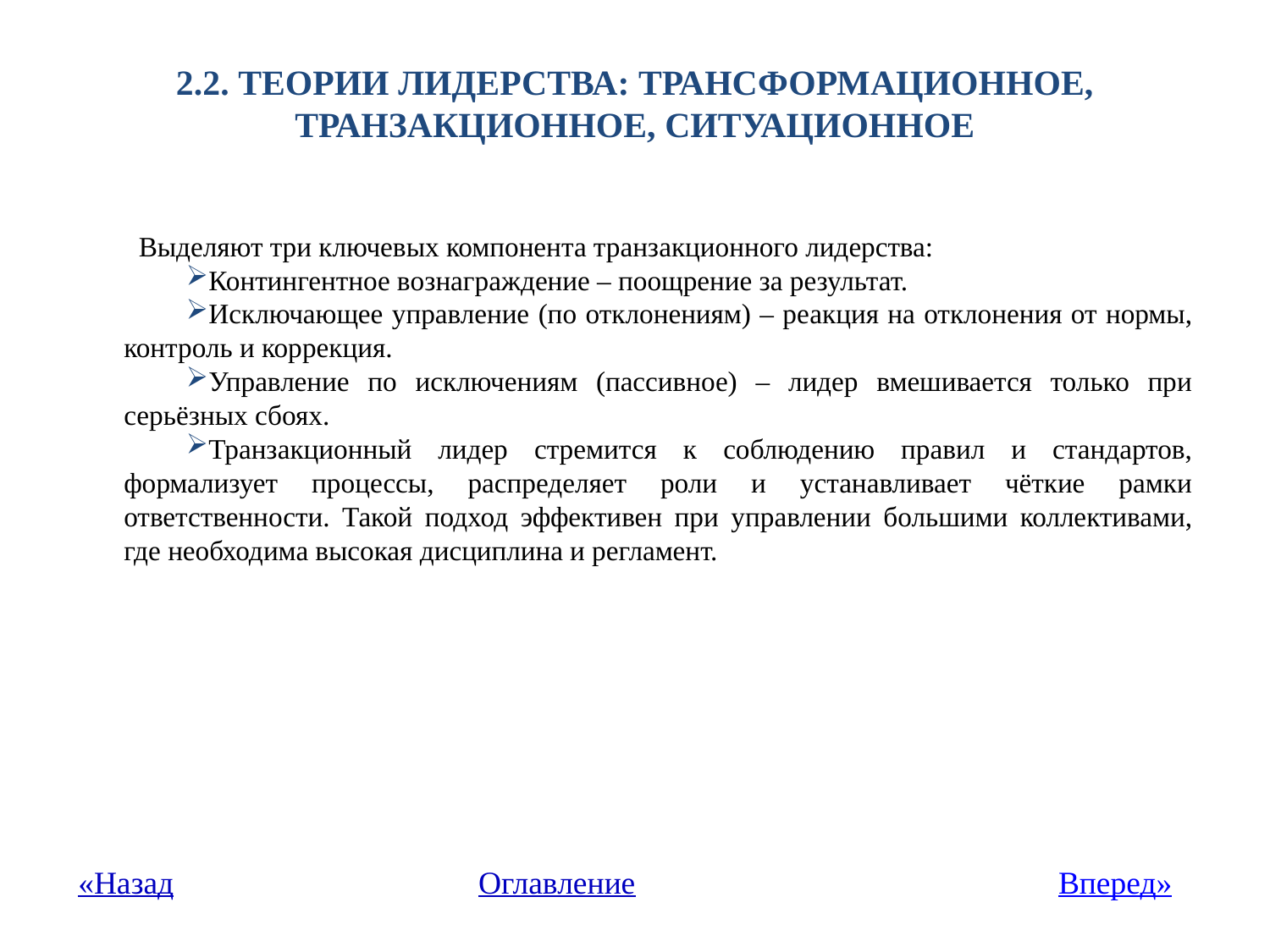

# 2.2. Теории лидерства: трансформационное, транзакционное, ситуационное
Выделяют три ключевых компонента транзакционного лидерства:
Контингентное вознаграждение – поощрение за результат.
Исключающее управление (по отклонениям) – реакция на отклонения от нормы, контроль и коррекция.
Управление по исключениям (пассивное) – лидер вмешивается только при серьёзных сбоях.
Транзакционный лидер стремится к соблюдению правил и стандартов, формализует процессы, распределяет роли и устанавливает чёткие рамки ответственности. Такой подход эффективен при управлении большими коллективами, где необходима высокая дисциплина и регламент.

«Назад
Оглавление
Вперед»